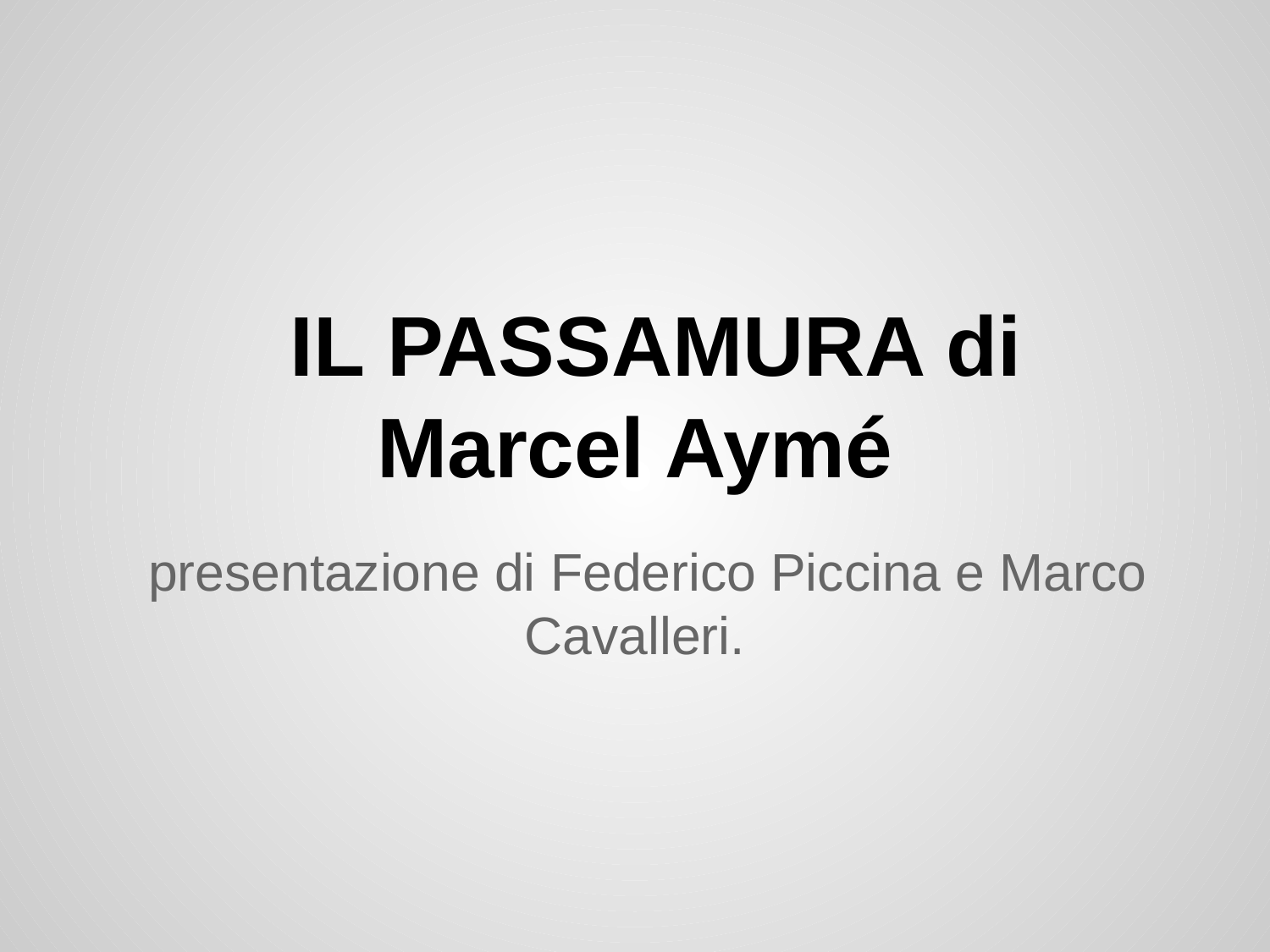

# IL PASSAMURA di Marcel Aymé
presentazione di Federico Piccina e Marco Cavalleri.